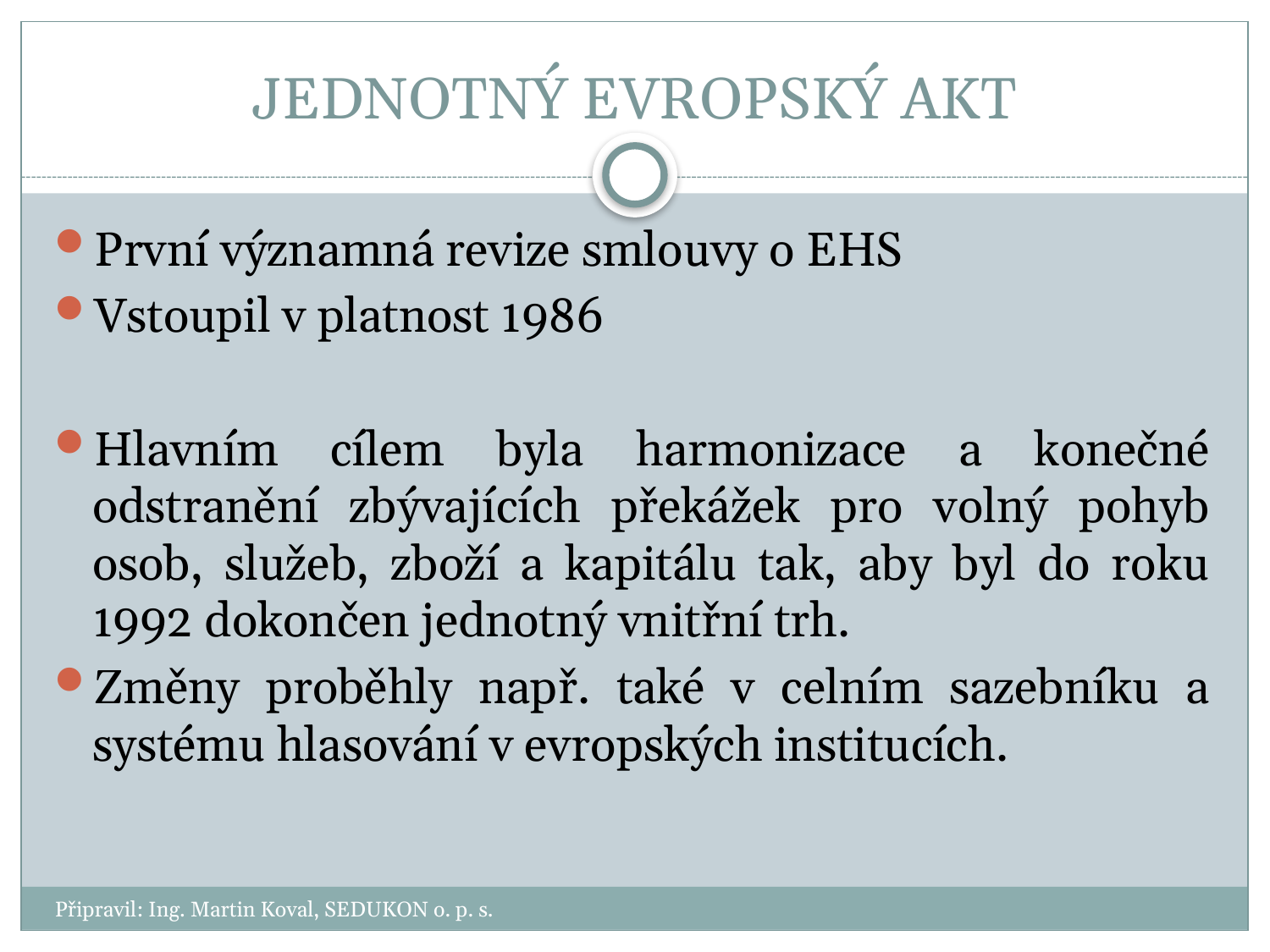

# JEDNOTNÝ EVROPSKÝ AKT
První významná revize smlouvy o EHS
Vstoupil v platnost 1986

Hlavním cílem byla harmonizace a konečné odstranění zbývajících překážek pro volný pohyb osob, služeb, zboží a kapitálu tak, aby byl do roku 1992 dokončen jednotný vnitřní trh.
Změny proběhly např. také v celním sazebníku a systému hlasování v evropských institucích.
Připravil: Ing. Martin Koval, SEDUKON o. p. s.